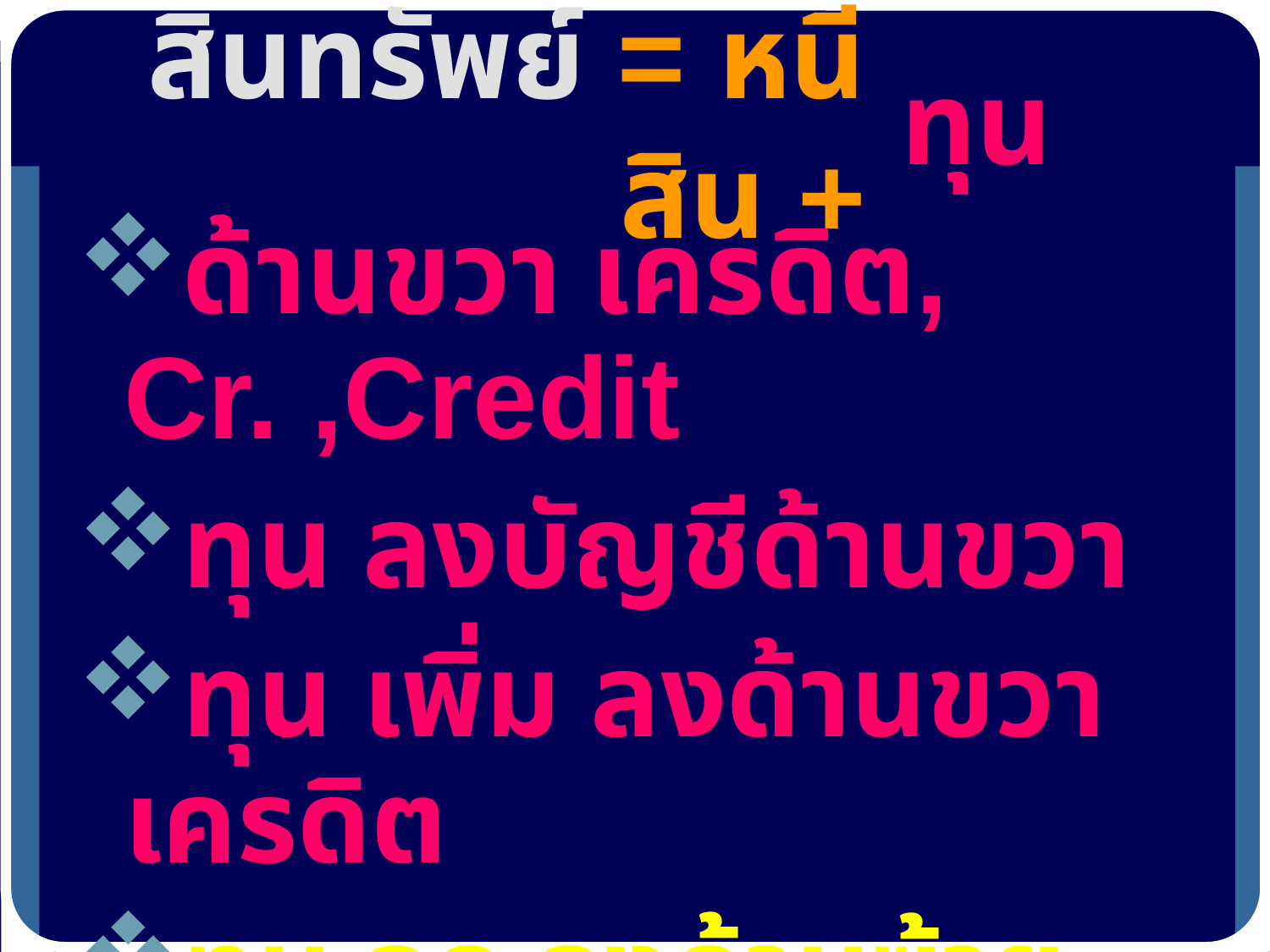

# สินทรัพย์ = หนี้สิน +
ทุน
ด้านขวา เครดิต, Cr. ,Credit
ทุน ลงบัญชีด้านขวา
ทุน เพิ่ม ลงด้านขวาเครดิต
ทุน ลด ลงด้านซ้ายเดบิต